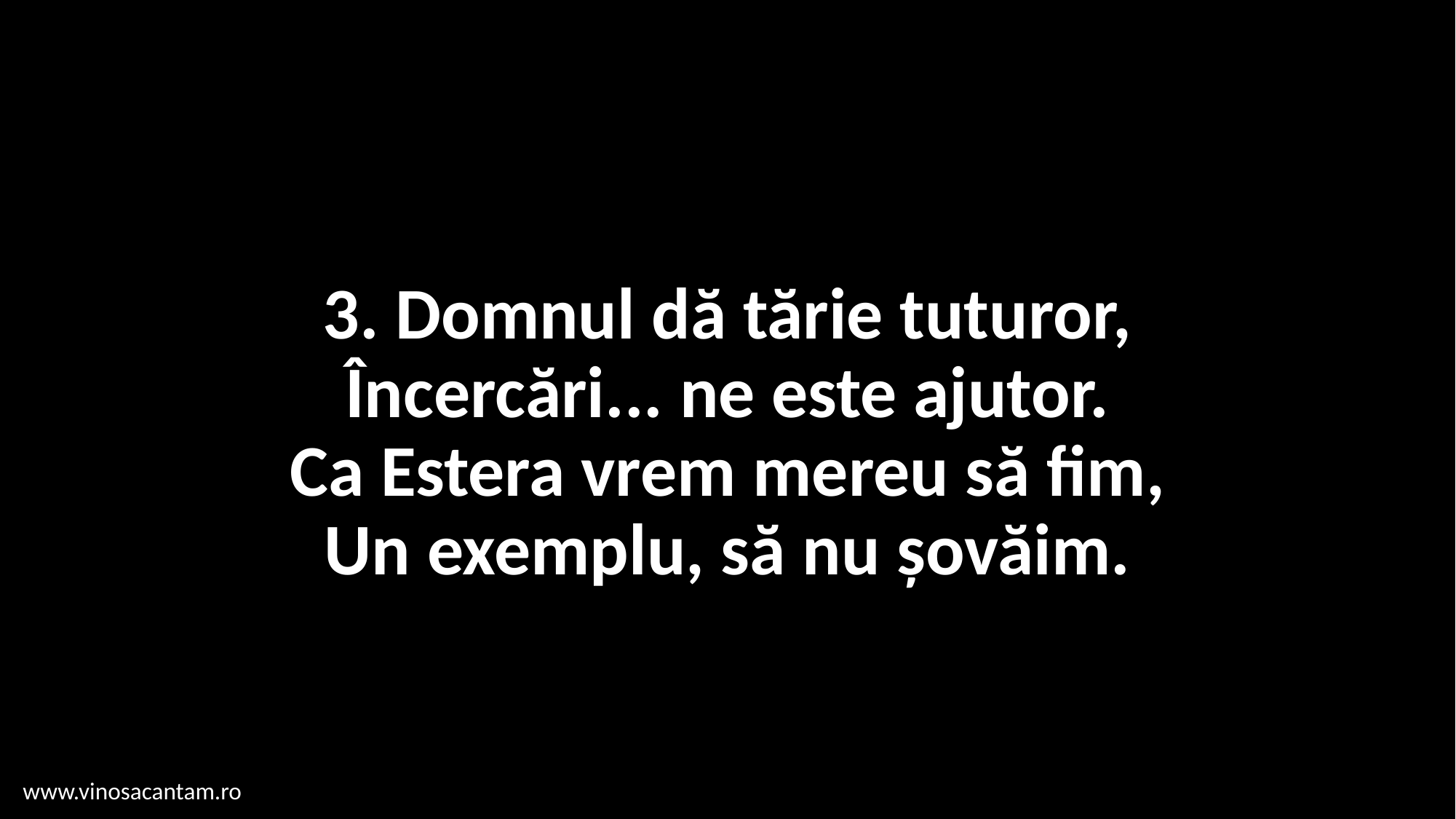

# 3. Domnul dă tărie tuturor, Încercări... ne este ajutor. Ca Estera vrem mereu să fim, Un exemplu, să nu șovăim.
www.vinosacantam.ro